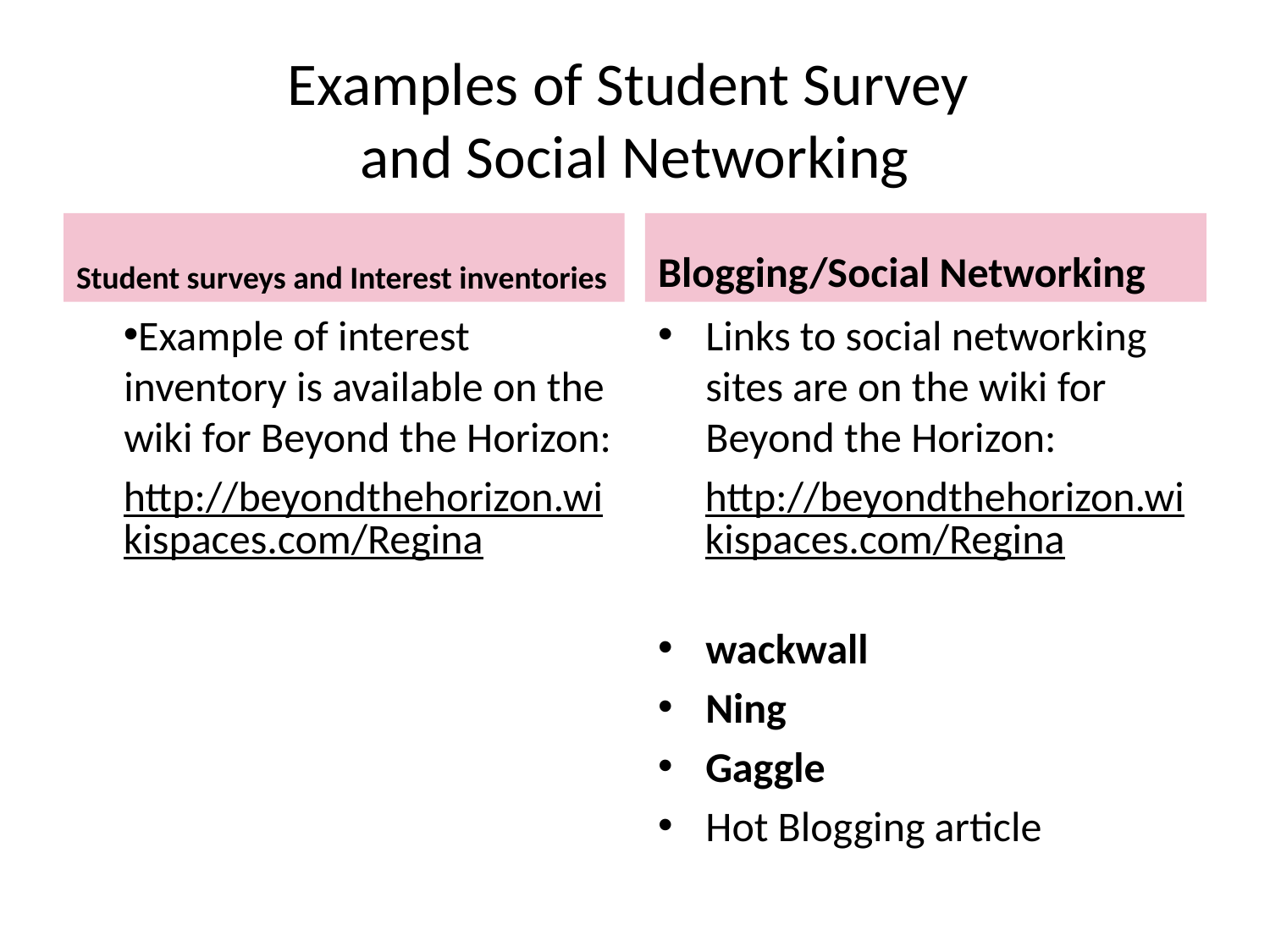

# Examples of Student Survey and Social Networking
Student surveys and Interest inventories
Blogging/Social Networking
Example of interest inventory is available on the wiki for Beyond the Horizon:
http://beyondthehorizon.wikispaces.com/Regina

Links to social networking sites are on the wiki for Beyond the Horizon:
http://beyondthehorizon.wikispaces.com/Regina
wackwall
Ning
Gaggle
Hot Blogging article